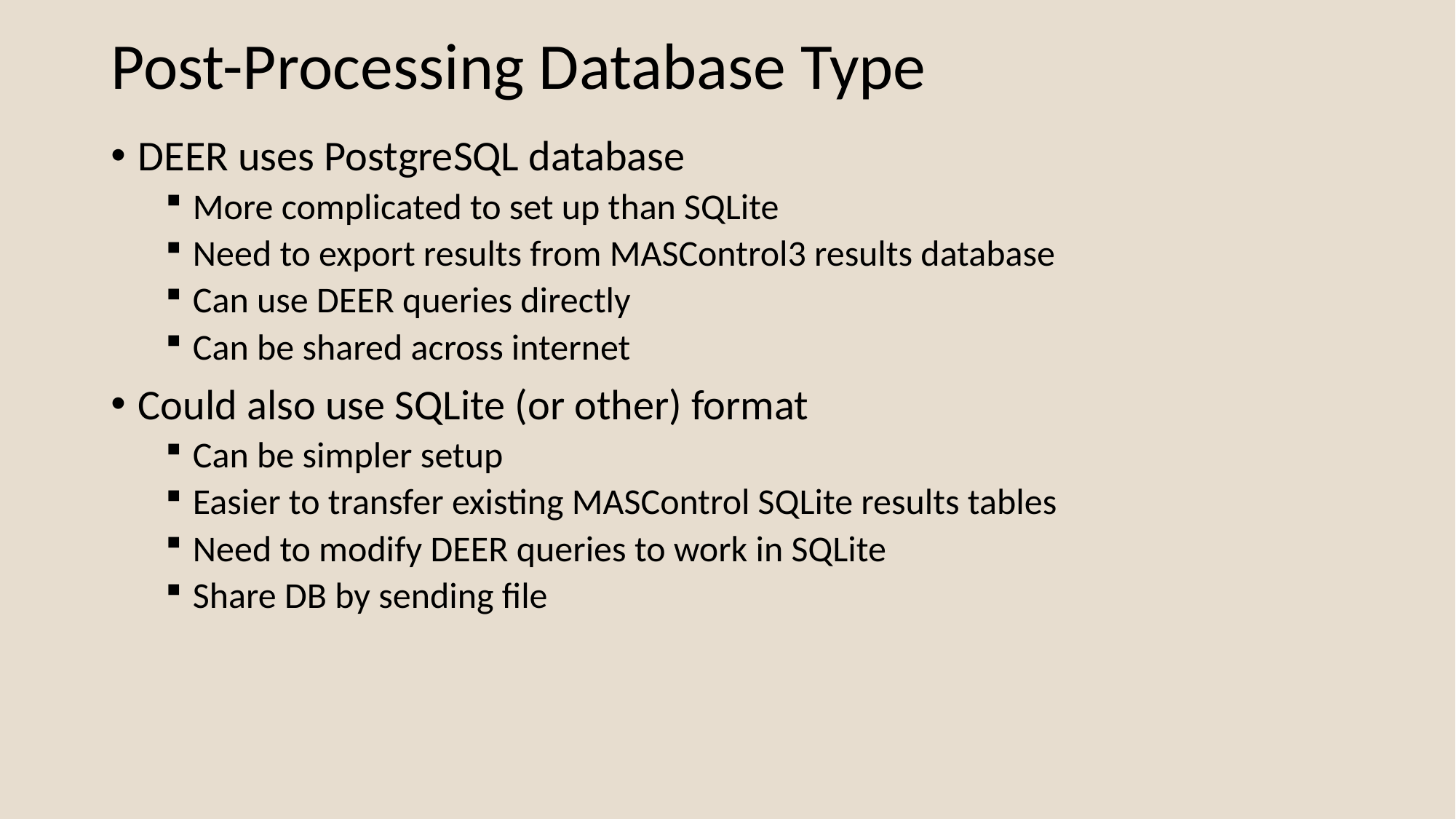

# Post-Processing Database Type
DEER uses PostgreSQL database
More complicated to set up than SQLite
Need to export results from MASControl3 results database
Can use DEER queries directly
Can be shared across internet
Could also use SQLite (or other) format
Can be simpler setup
Easier to transfer existing MASControl SQLite results tables
Need to modify DEER queries to work in SQLite
Share DB by sending file